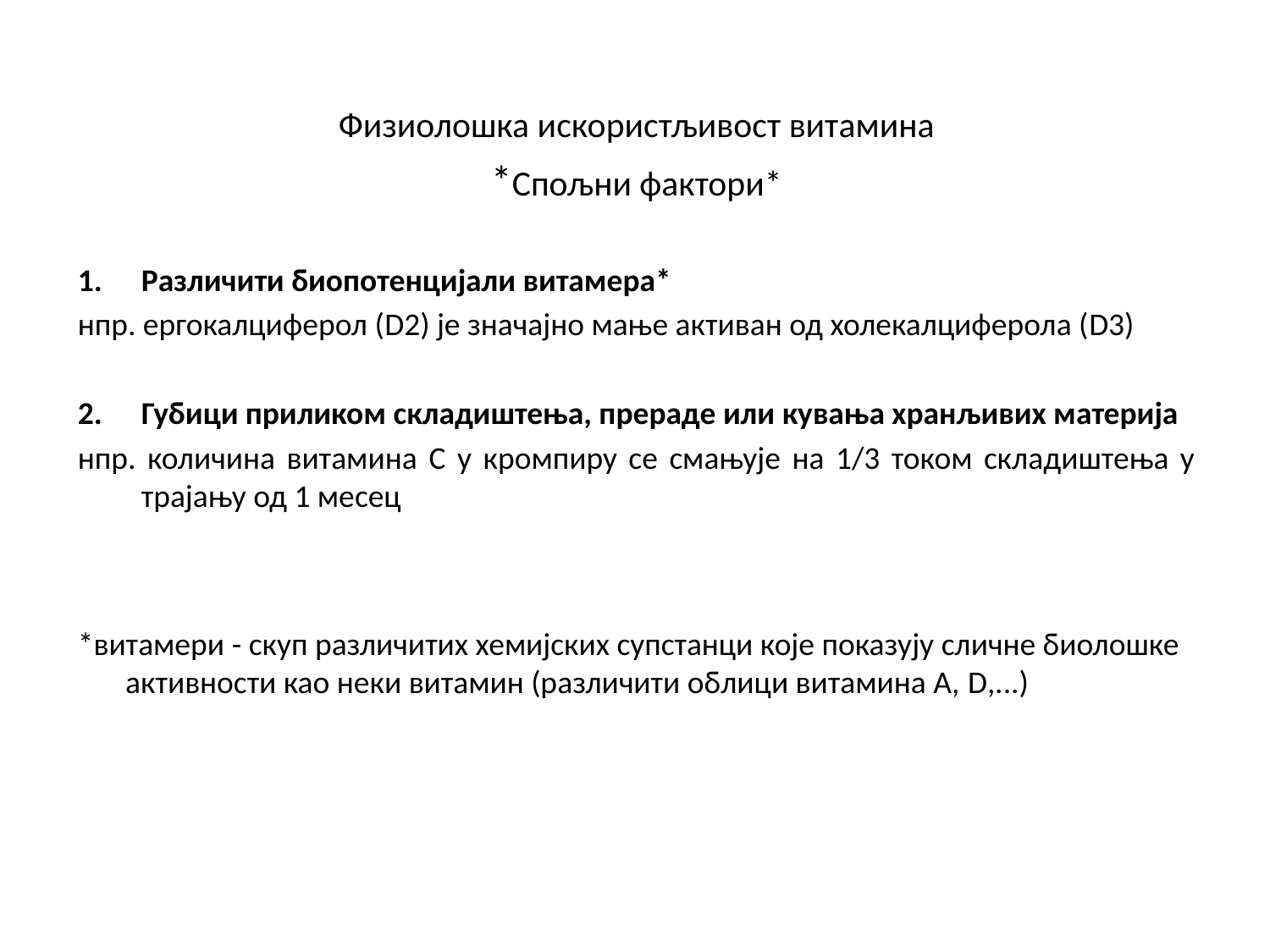

Физиолошка искористљивост витамина
*Спољни фактори*

Различити биопотенцијали витамера*
нпр. ергокалциферол (D2) је значајно мање активан од холекалциферола (D3)

Губици приликом складиштења, прераде или кувања хранљивих материја
нпр. количина витамина C у кромпиру се смањује на 1/3 током складиштења у трајању од 1 месец

*витамери - скуп различитих хемијских супстанци које показују сличне биолошке активности као неки витамин (различити облици витамина А, D,...)